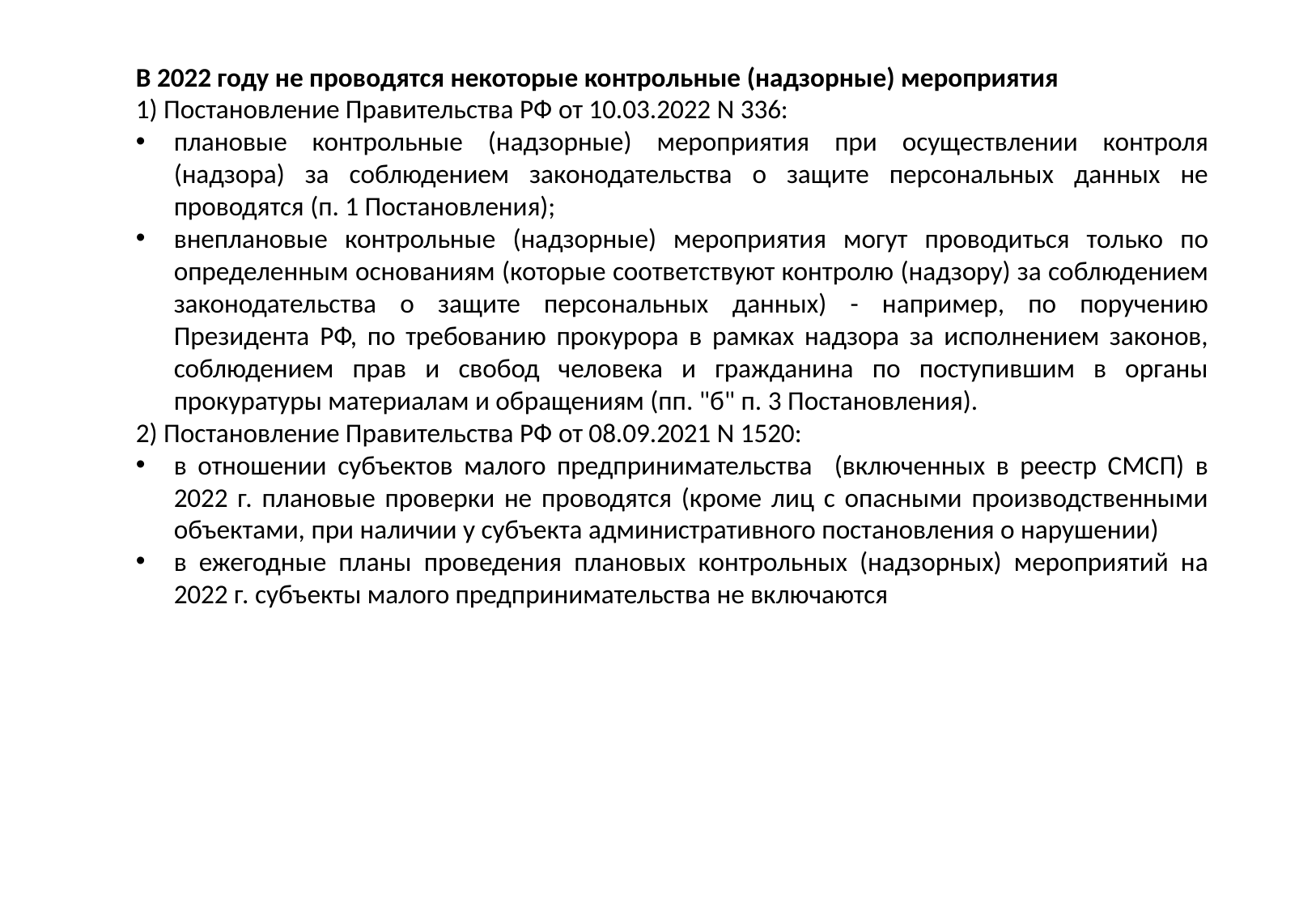

В 2022 году не проводятся некоторые контрольные (надзорные) мероприятия
1) Постановление Правительства РФ от 10.03.2022 N 336:
плановые контрольные (надзорные) мероприятия при осуществлении контроля (надзора) за соблюдением законодательства о защите персональных данных не проводятся (п. 1 Постановления);
внеплановые контрольные (надзорные) мероприятия могут проводиться только по определенным основаниям (которые соответствуют контролю (надзору) за соблюдением законодательства о защите персональных данных) - например, по поручению Президента РФ, по требованию прокурора в рамках надзора за исполнением законов, соблюдением прав и свобод человека и гражданина по поступившим в органы прокуратуры материалам и обращениям (пп. "б" п. 3 Постановления).
2) Постановление Правительства РФ от 08.09.2021 N 1520:
в отношении субъектов малого предпринимательства  (включенных в реестр СМСП) в 2022 г. плановые проверки не проводятся (кроме лиц с опасными производственными объектами, при наличии у субъекта административного постановления о нарушении)
в ежегодные планы проведения плановых контрольных (надзорных) мероприятий на 2022 г. субъекты малого предпринимательства не включаются

40